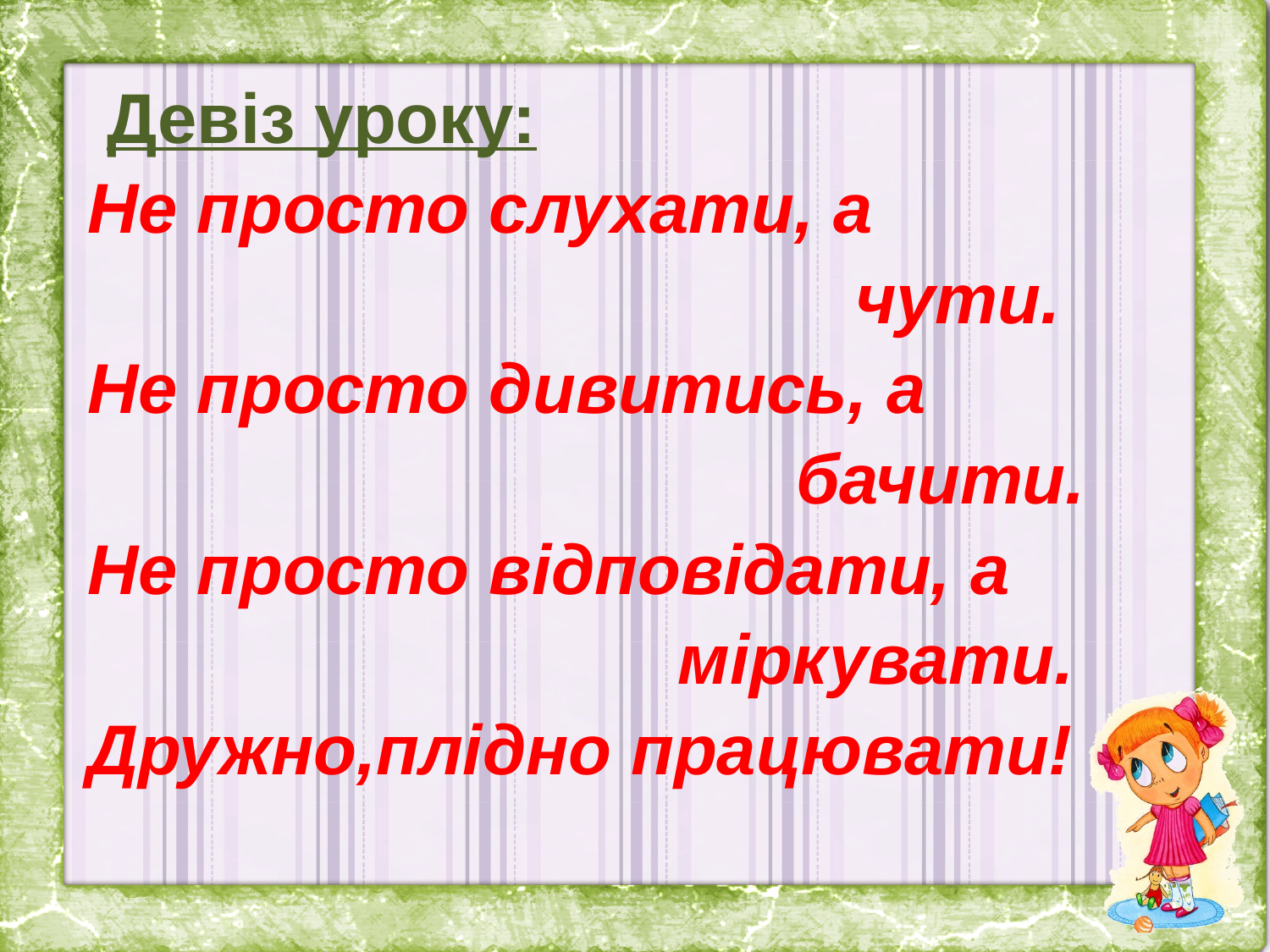

Девіз уроку:
Не просто слухати, а
                                       чути.
Не просто дивитись, а
                                    бачити.
Не просто відповідати, а
                              міркувати.
Дружно,плідно працювати!